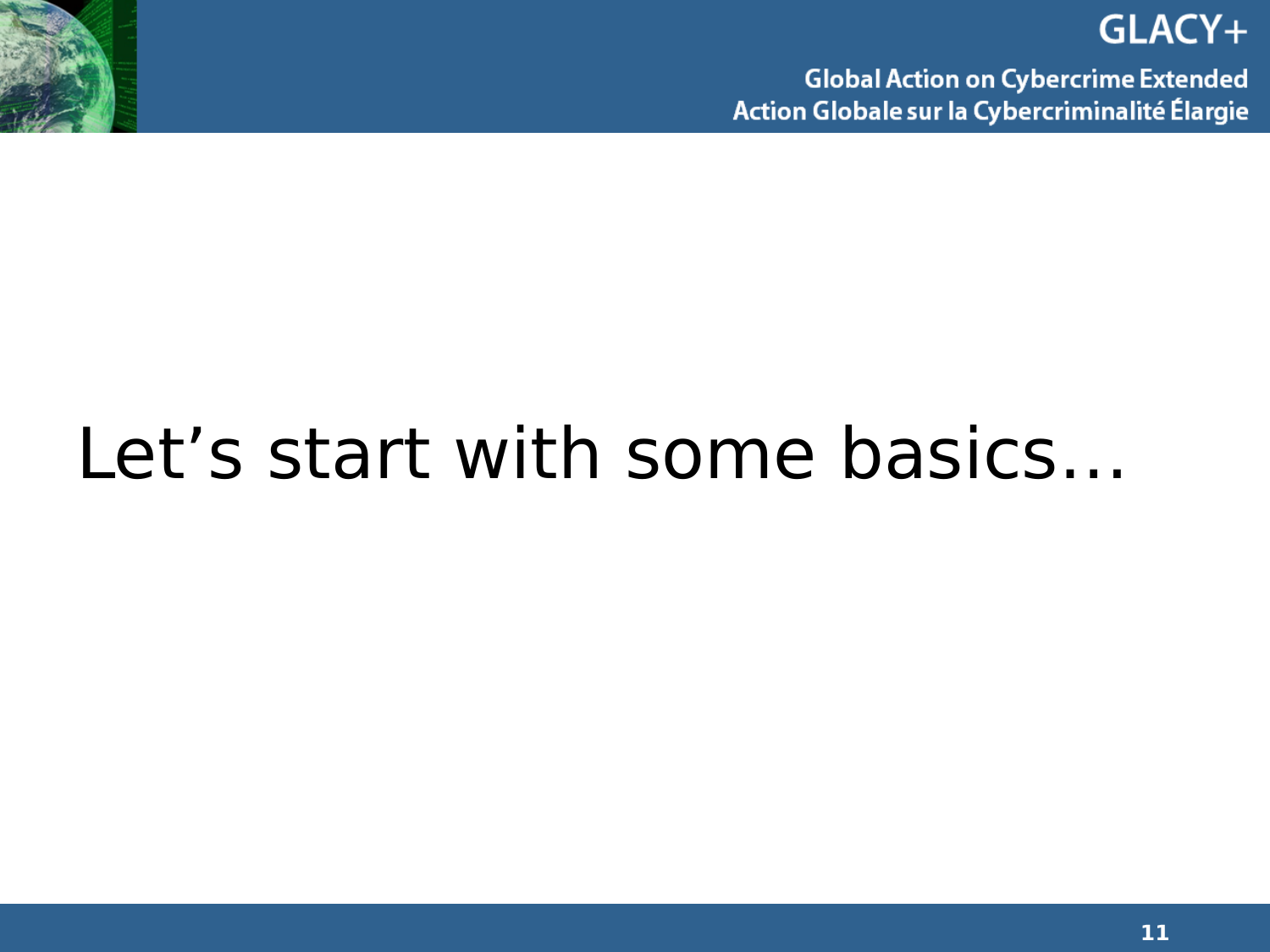

# Let’s start with some basics…
11